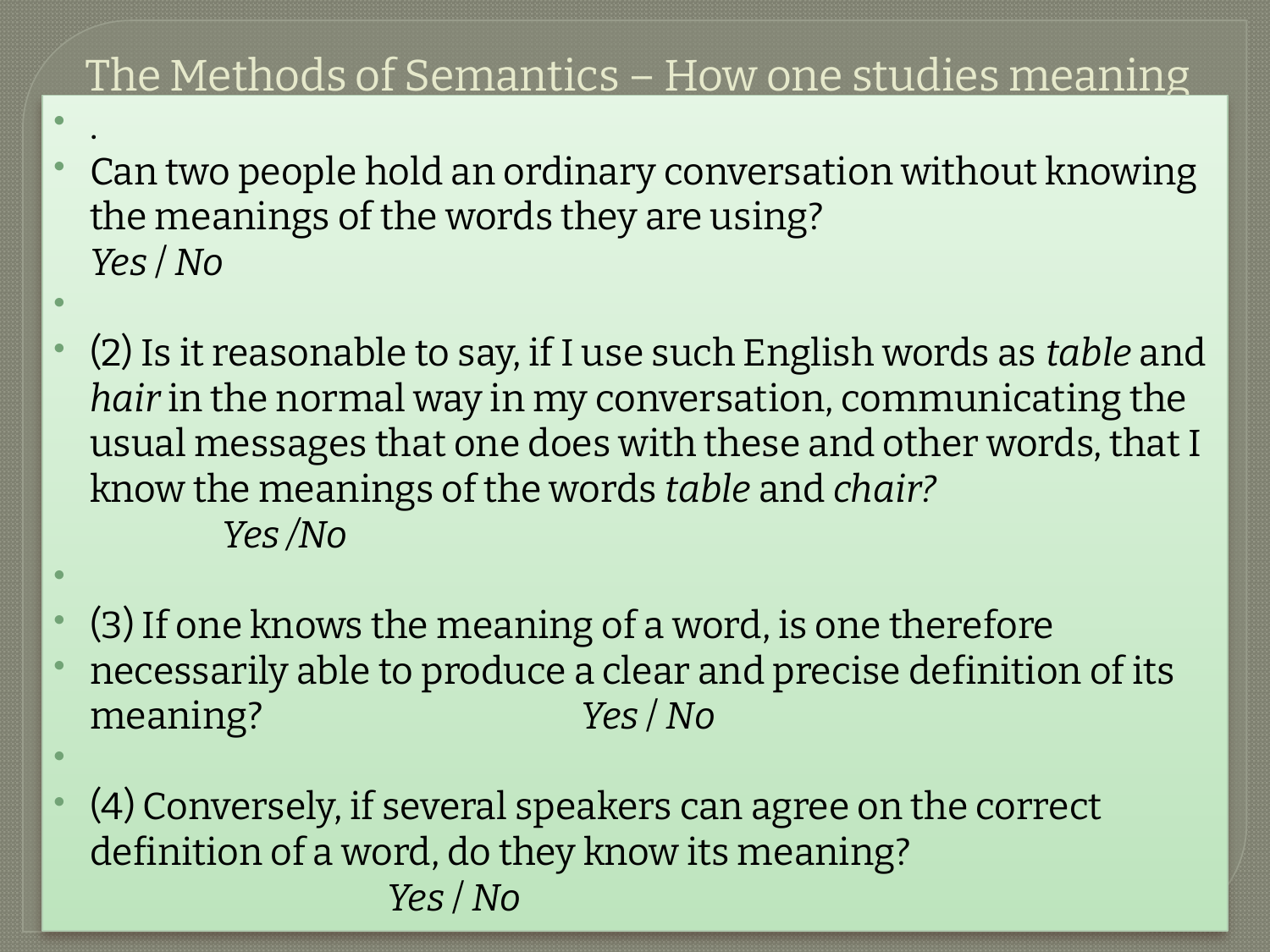

# The Methods of Semantics – How one studies meaning
.
Can two people hold an ordinary conversation without knowing the meanings of the words they are using? 	                              							       Yes / No

(2) Is it reasonable to say, if I use such English words as table and hair in the normal way in my conversation, communicating the usual messages that one does with these and other words, that I know the meanings of the words table and chair? 	                                            Yes /No

(3) If one knows the meaning of a word, is one therefore
necessarily able to produce a clear and precise definition of its meaning? 	                               Yes / No

(4) Conversely, if several speakers can agree on the correct definition of a word, do they know its meaning? 	                                                                            Yes / No